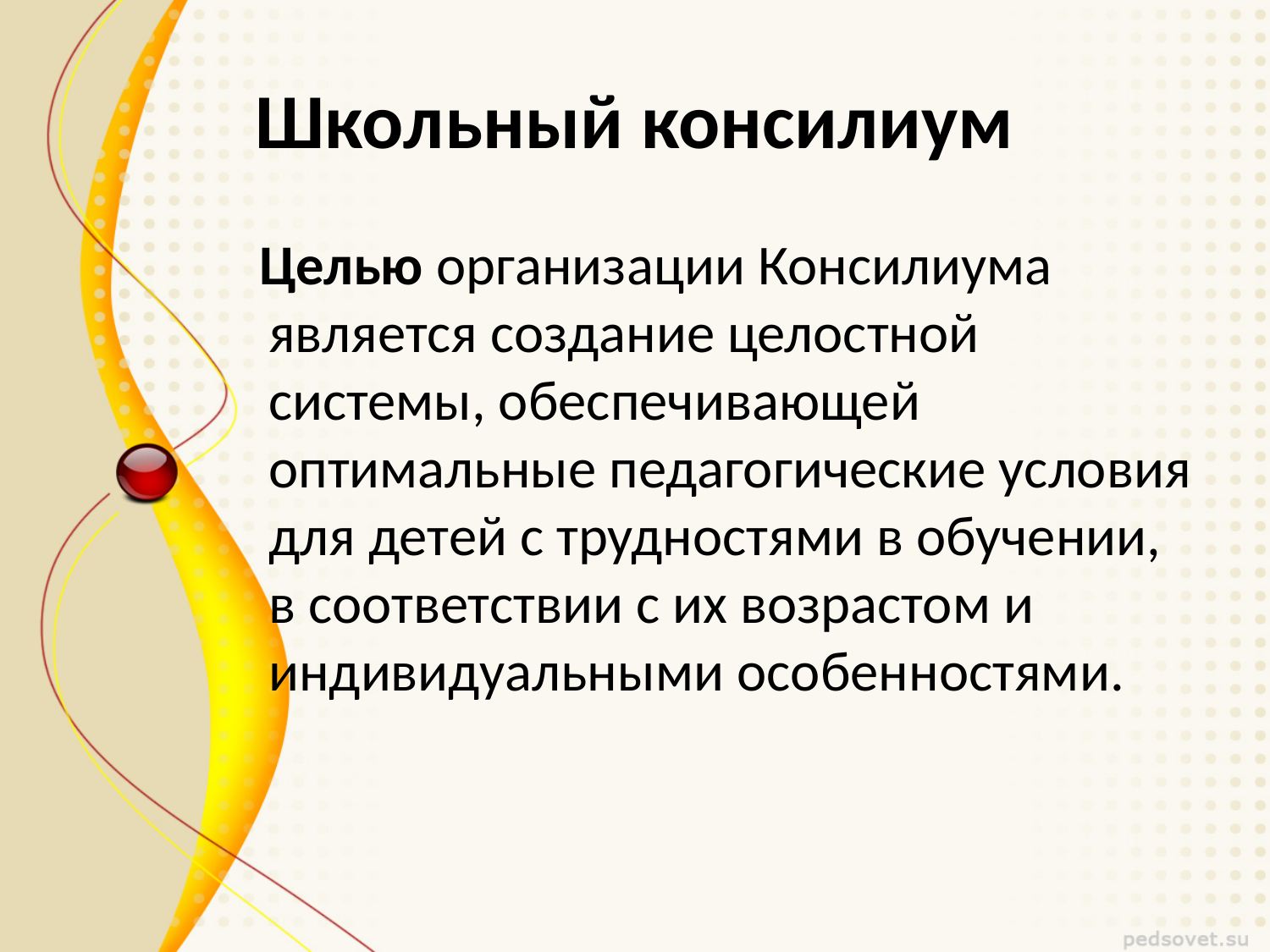

# Школьный консилиум
   Целью организации Консилиума является создание целостной системы, обеспечивающей оптимальные педагогические условия для детей с трудностями в обучении,  в соответствии с их возрастом и индивидуальными особенностями.